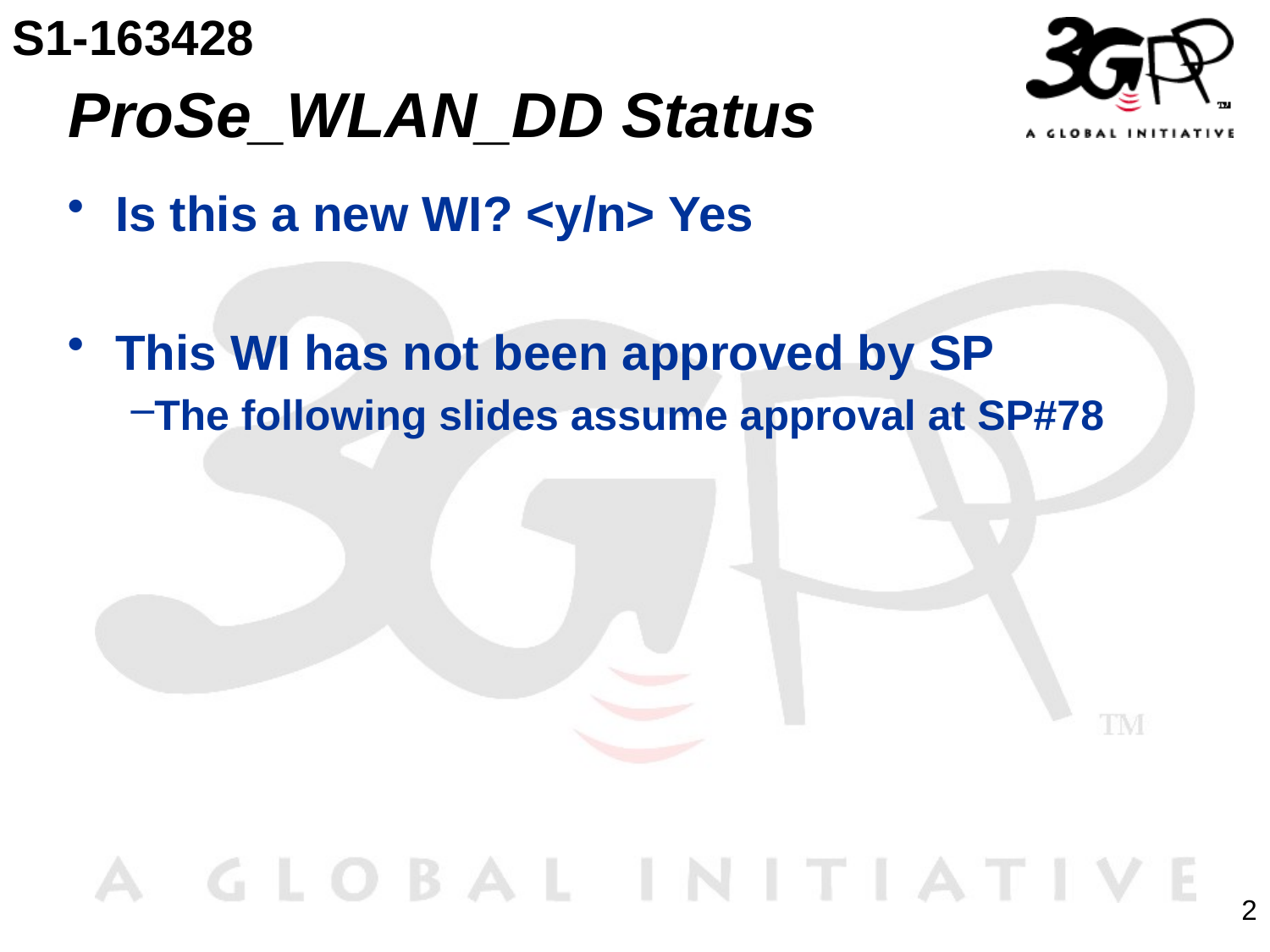

S1-163428

# ProSe_WLAN_DD Status
Is this a new WI? <y/n> Yes

This WI has not been approved by SP
The following slides assume approval at SP#78
2